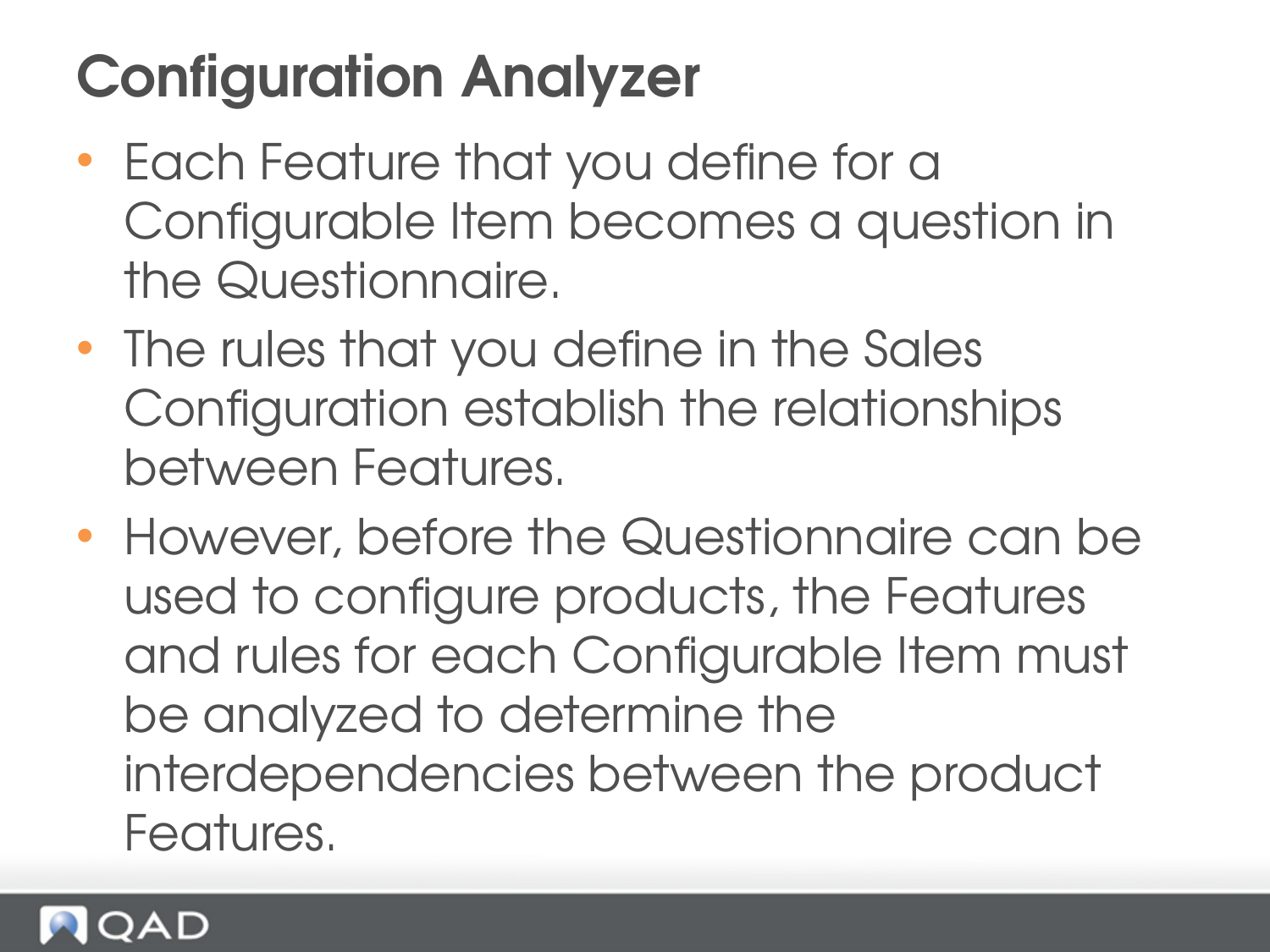

# Configuration Analyzer
Each Feature that you define for a Configurable Item becomes a question in the Questionnaire.
The rules that you define in the Sales Configuration establish the relationships between Features.
However, before the Questionnaire can be used to configure products, the Features and rules for each Configurable Item must be analyzed to determine the interdependencies between the product Features.